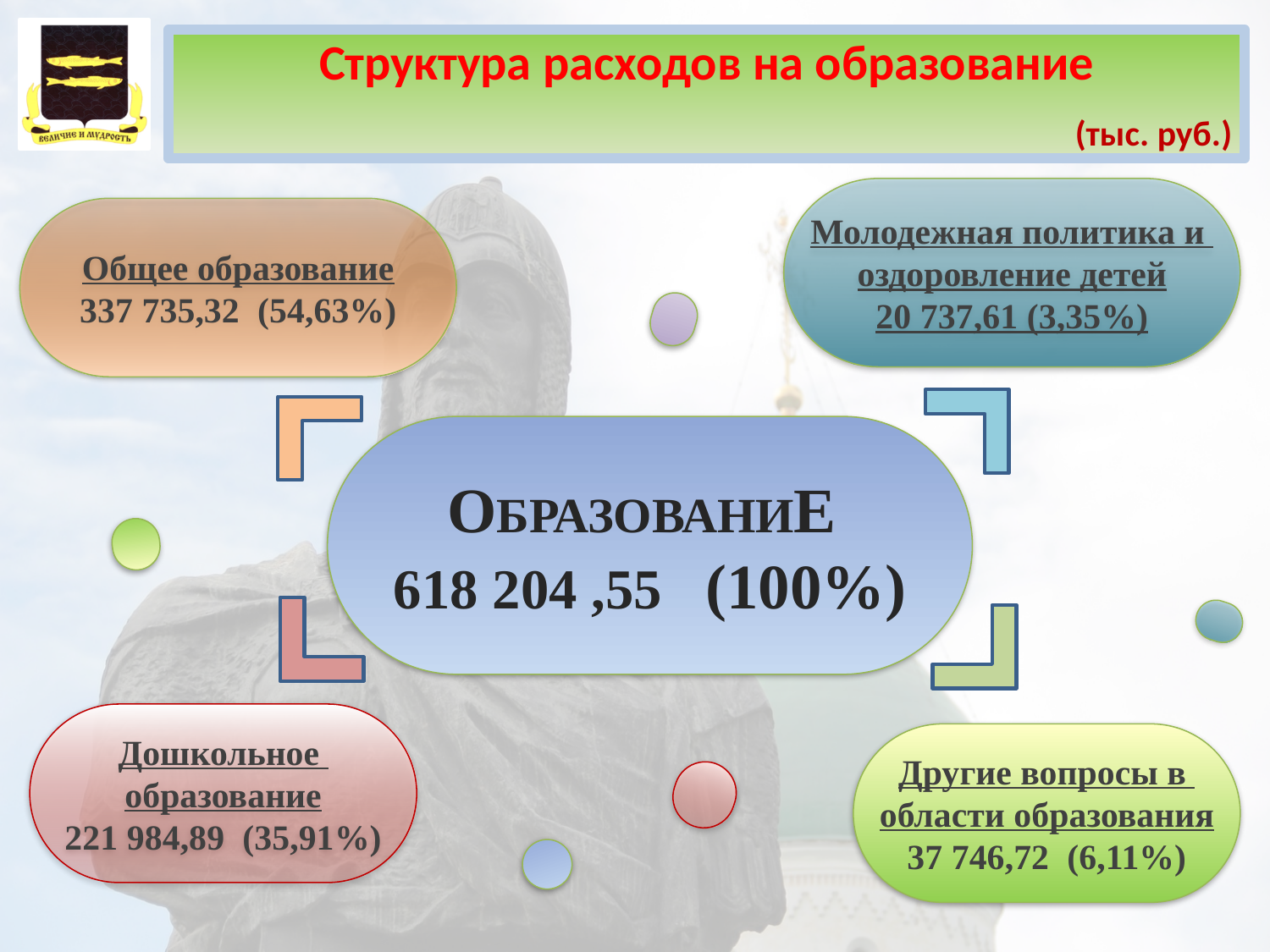

Структура расходов на образование
 (тыс. руб.)
Молодежная политика и
оздоровление детей
20 737,61 (3,35%)
Общее образование
337 735,32  (54,63%)

ОБРАЗОВАНИЕ
618 204 ,55   (100%)

Дошкольное
образование
221 984,89  (35,91%)
Другие вопросы в
области образования
37 746,72  (6,11%)